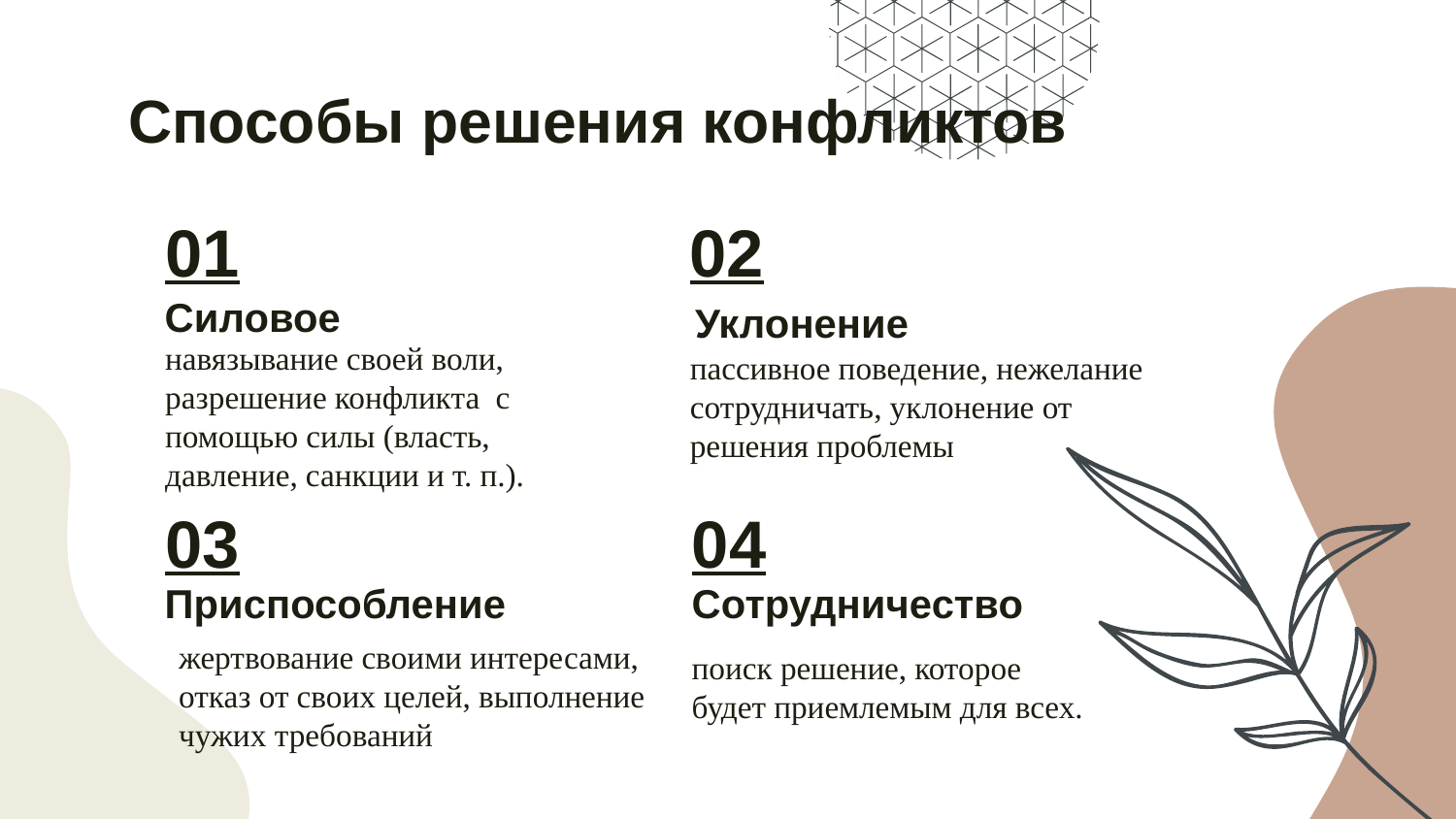

# Способы решения конфликтов
01
02
Силовое
Уклонение
пассивное поведение, нежелание сотрудничать, уклонение от решения проблемы
навязывание своей воли, разрешение конфликта  с помощью силы (власть, давление, санкции и т. п.).
03
04
Приспособление
Сотрудничество
поиск решение, которое будет приемлемым для всех.
жертвование своими интересами, отказ от своих целей, выполнение чужих требований